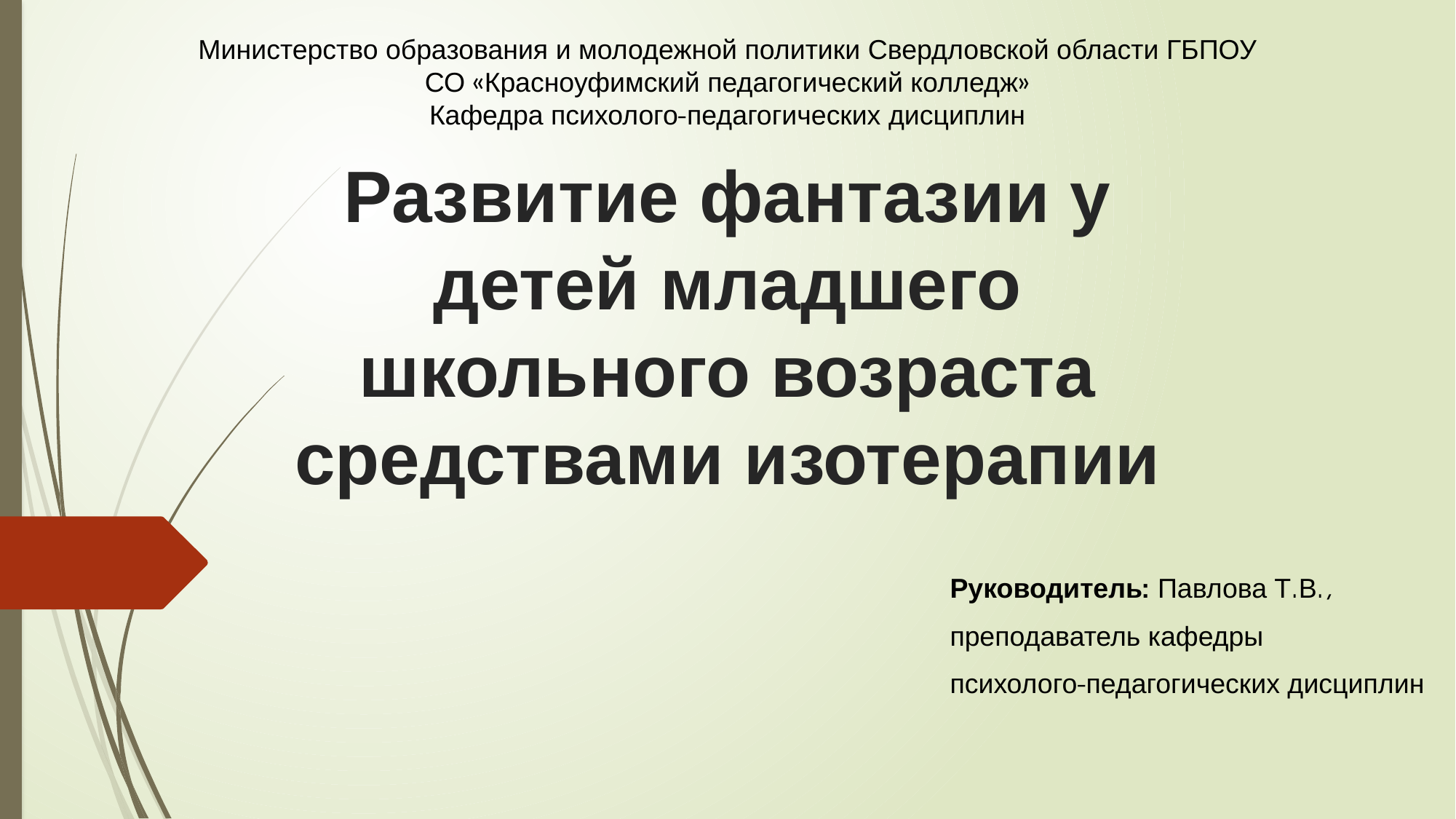

Министерство образования и молодежной политики Свердловской области ГБПОУ СО «Красноуфимский педагогический колледж»
Кафедра психолого-педагогических дисциплин
# Развитие фантазии у детей младшего школьного возраста средствами изотерапии

Руководитель: Павлова Т.В.,
преподаватель кафедры
психолого-педагогических дисциплин